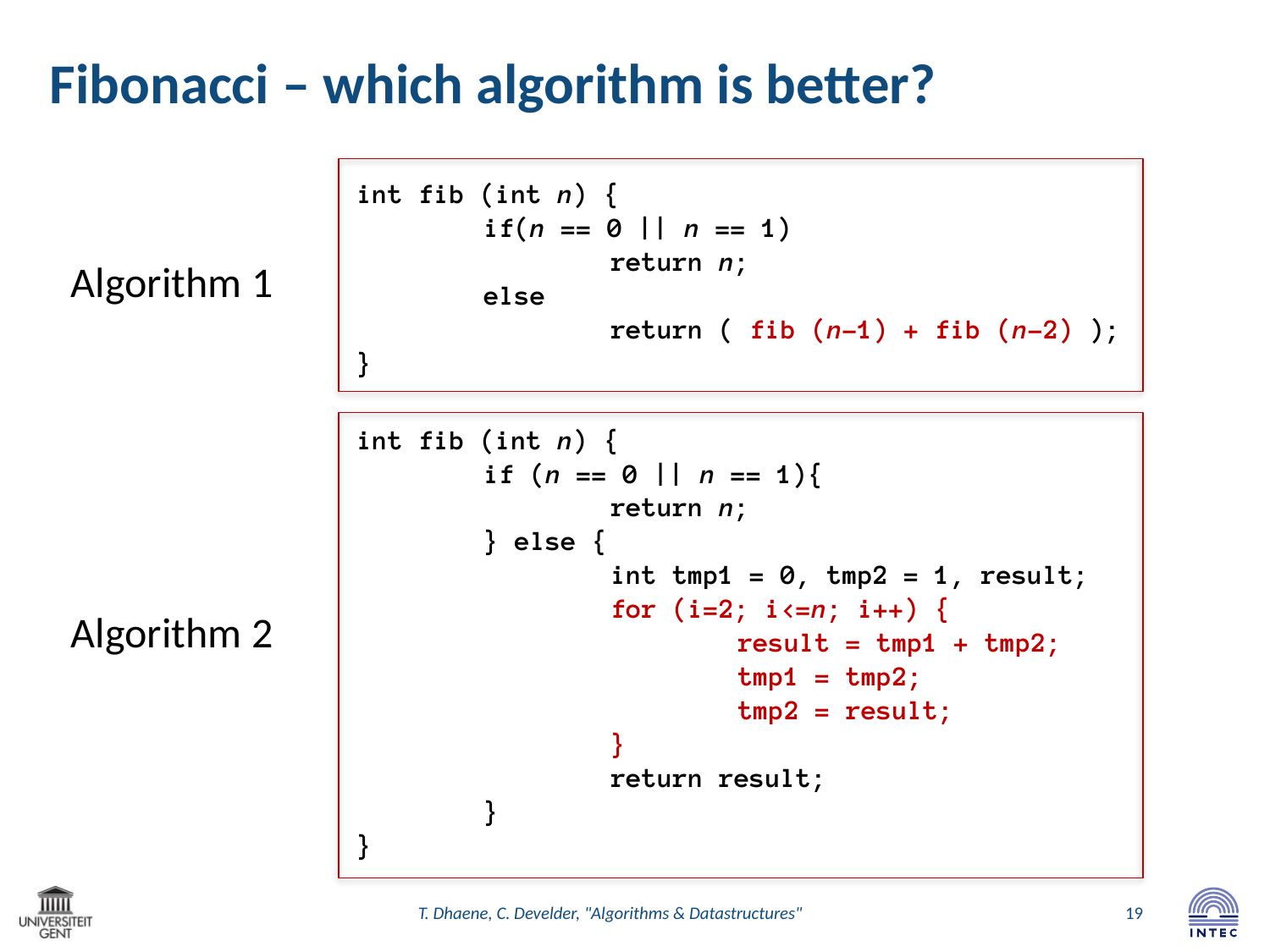

Fibonacci – which algorithm is better?

int fib (int n) {
	if(n == 0 || n == 1)
		return n;
	else
		return ( fib (n-1) + fib (n-2) );
}
Algorithm 1

int fib (int n) {
	if (n == 0 || n == 1){
		return n;
	} else {
		int tmp1 = 0, tmp2 = 1, result;
		for (i=2; i<=n; i++) {
			result = tmp1 + tmp2;
			tmp1 = tmp2;
			tmp2 = result;
		}
		return result;
	}
}
Algorithm 2
T. Dhaene, C. Develder, "Algorithms & Datastructures"
19